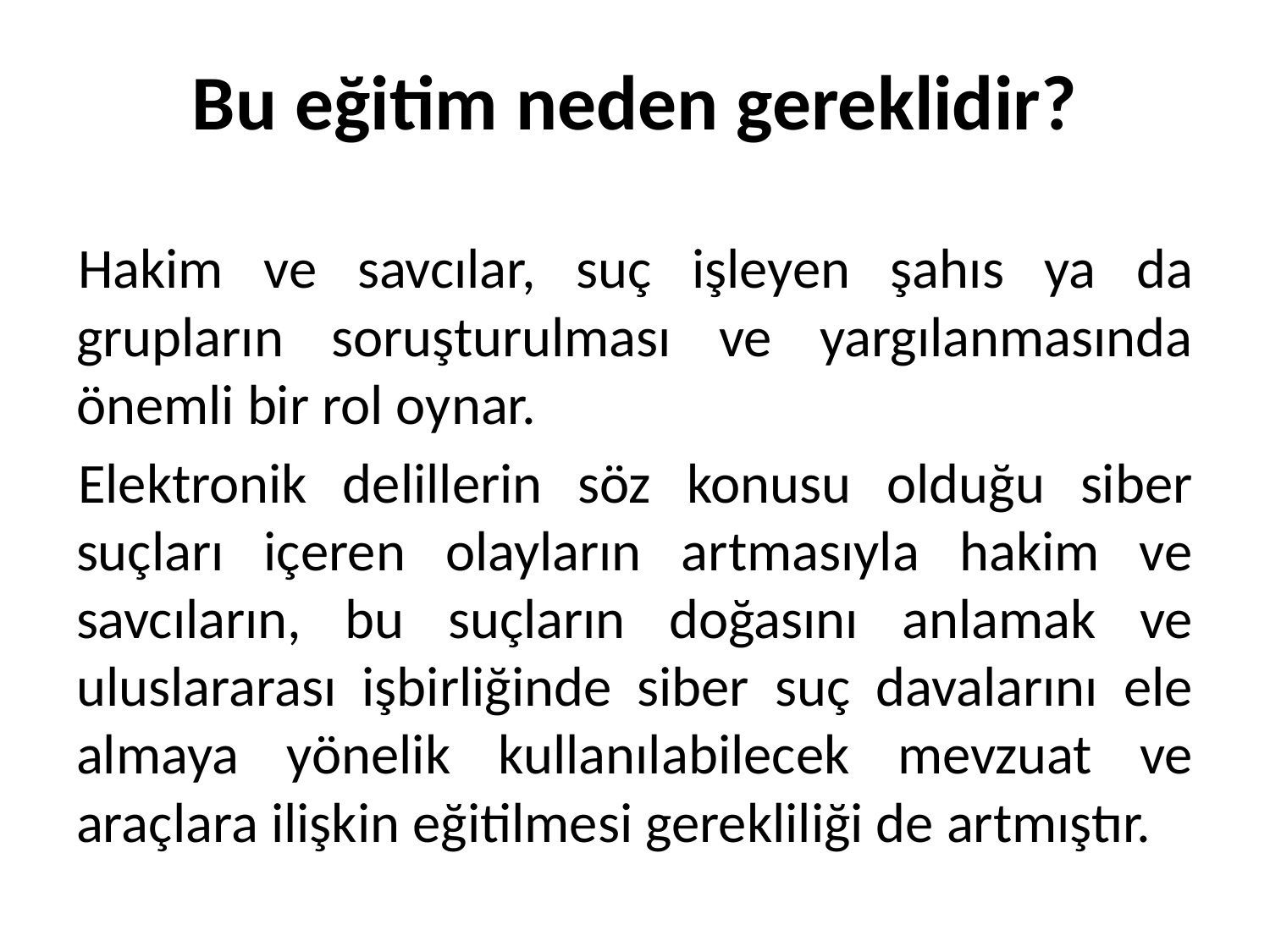

# Bu eğitim neden gereklidir?
Hakim ve savcılar, suç işleyen şahıs ya da grupların soruşturulması ve yargılanmasında önemli bir rol oynar.
Elektronik delillerin söz konusu olduğu siber suçları içeren olayların artmasıyla hakim ve savcıların, bu suçların doğasını anlamak ve uluslararası işbirliğinde siber suç davalarını ele almaya yönelik kullanılabilecek mevzuat ve araçlara ilişkin eğitilmesi gerekliliği de artmıştır.